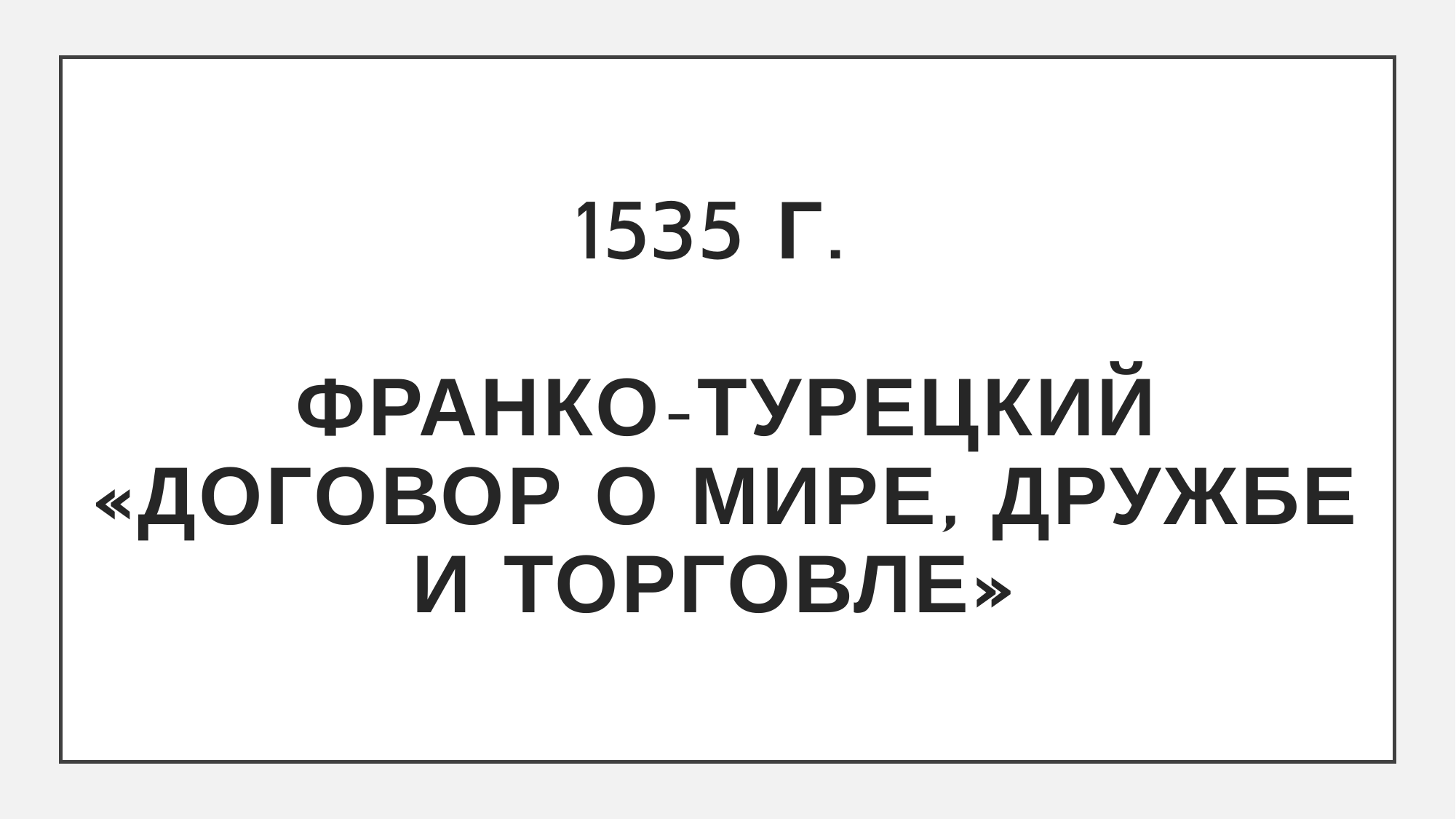

# 1535 г. франко−турецкий «Договор о мире, дружбе и торговле»